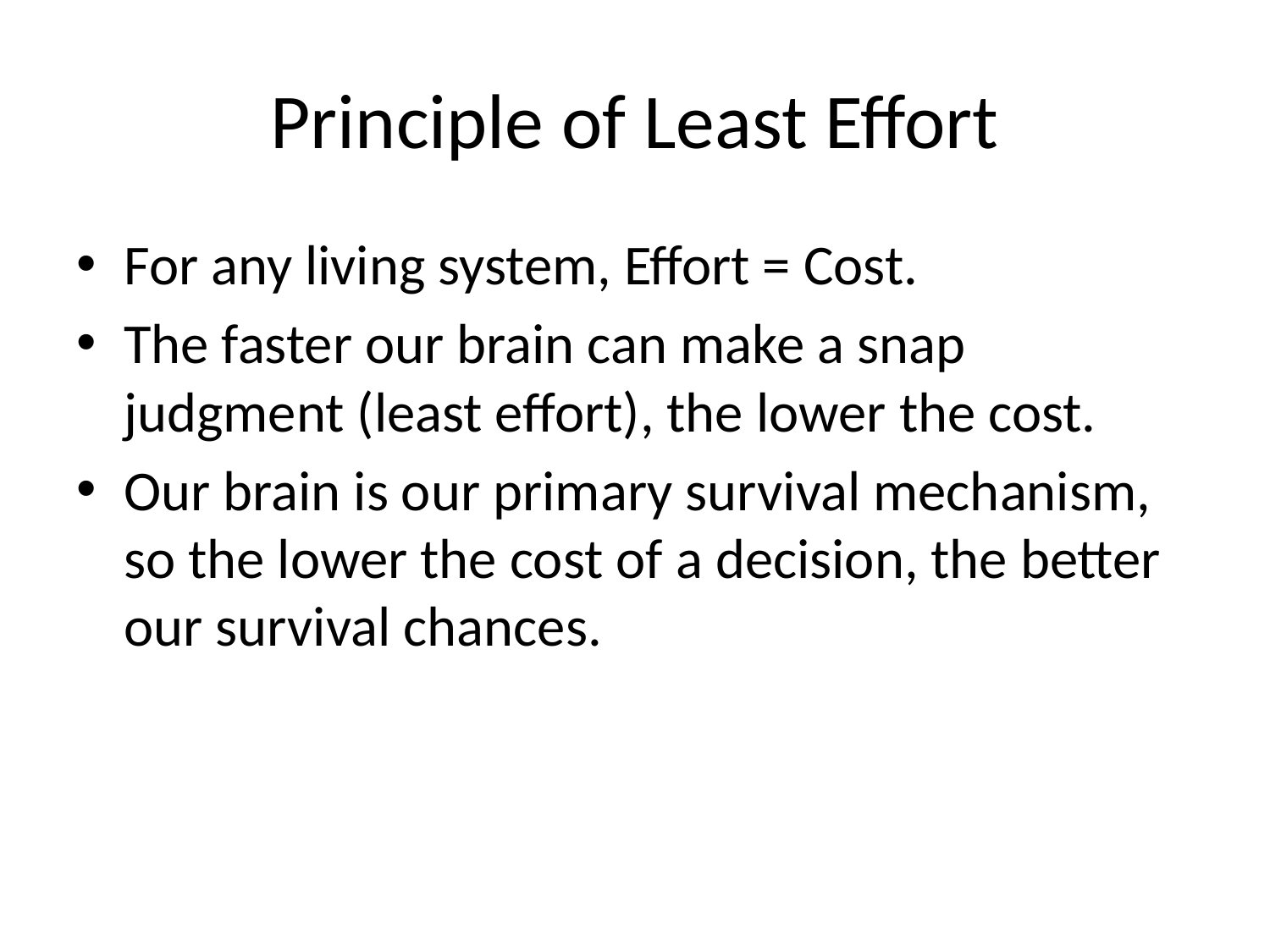

# Principle of Least Effort
For any living system, Effort = Cost.
The faster our brain can make a snap judgment (least effort), the lower the cost.
Our brain is our primary survival mechanism, so the lower the cost of a decision, the better our survival chances.